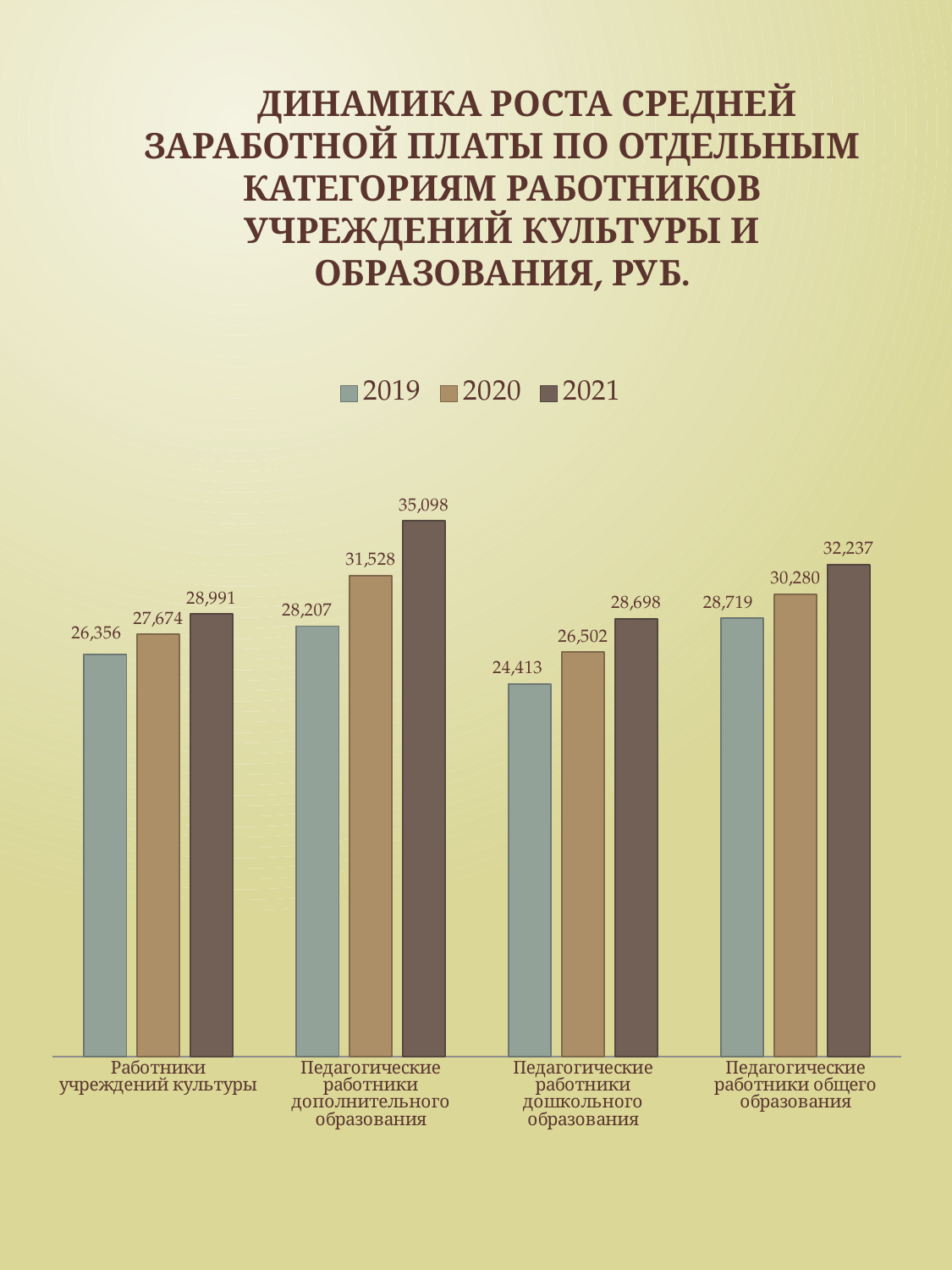

ДИНАМИКА РОСТА СРЕДНЕЙ ЗАРАБОТНОЙ ПЛАТЫ ПО ОТДЕЛЬНЫМ КАТЕГОРИЯМ РАБОТНИКОВ УЧРЕЖДЕНИЙ КУЛЬТУРЫ И ОБРАЗОВАНИЯ, РУБ.

### Chart

| Category | 2019 | 2020 | 2021 |
|---|---|---|---|
| Работники учреждений культуры | 26356.0 | 27674.0 | 28991.3 |
| Педагогические работники дополнительного образования | 28207.0 | 31527.8 | 35098.4 |
| Педагогические работники дошкольного образования | 24413.0 | 26502.2 | 28698.3 |
| Педагогические работники общего образования | 28719.0 | 30279.7 | 32237.0 |